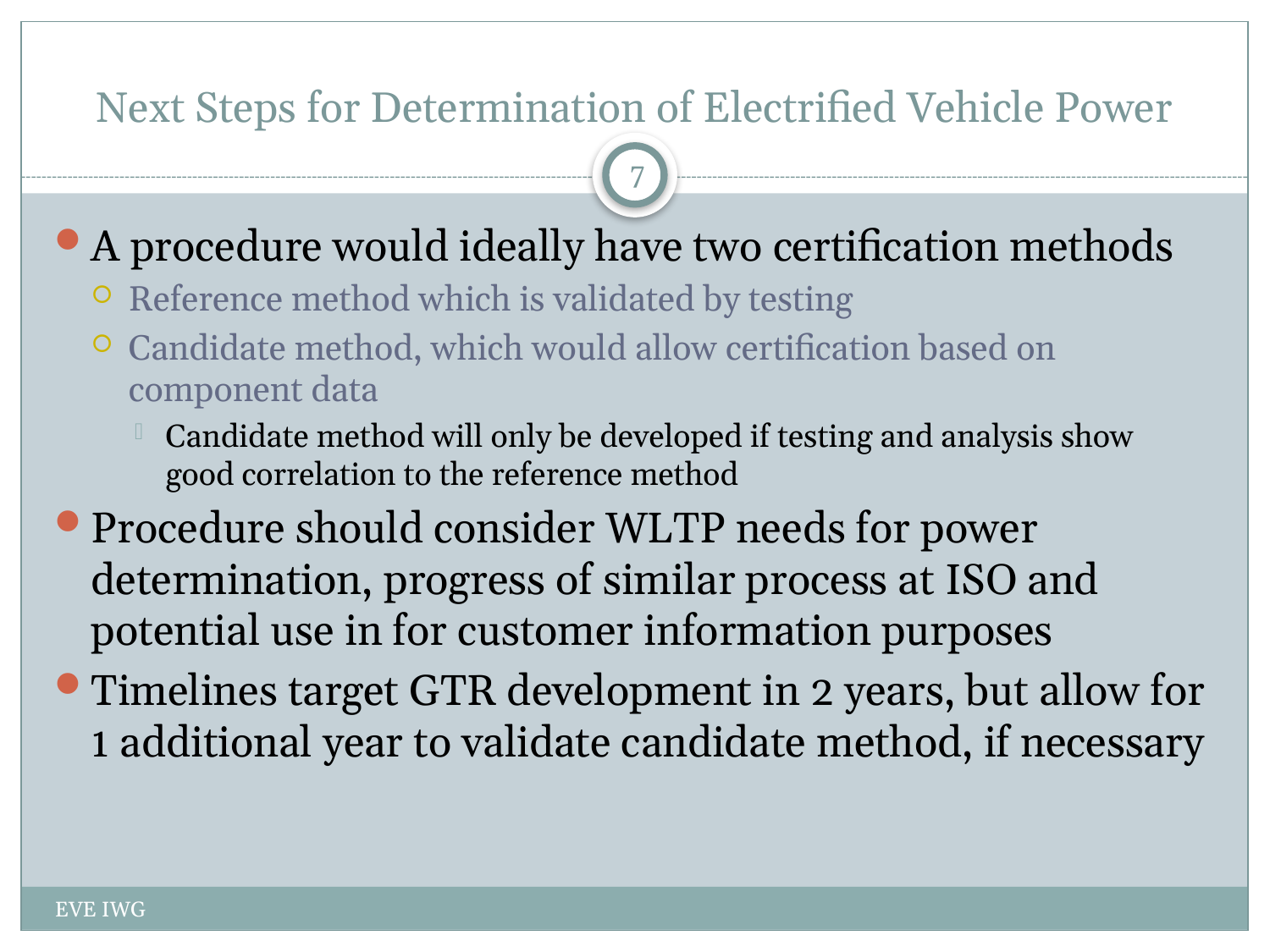

# Next Steps for Determination of Electrified Vehicle Power
7
A procedure would ideally have two certification methods
Reference method which is validated by testing
Candidate method, which would allow certification based on component data
Candidate method will only be developed if testing and analysis show good correlation to the reference method
Procedure should consider WLTP needs for power determination, progress of similar process at ISO and potential use in for customer information purposes
Timelines target GTR development in 2 years, but allow for 1 additional year to validate candidate method, if necessary

EVE IWG